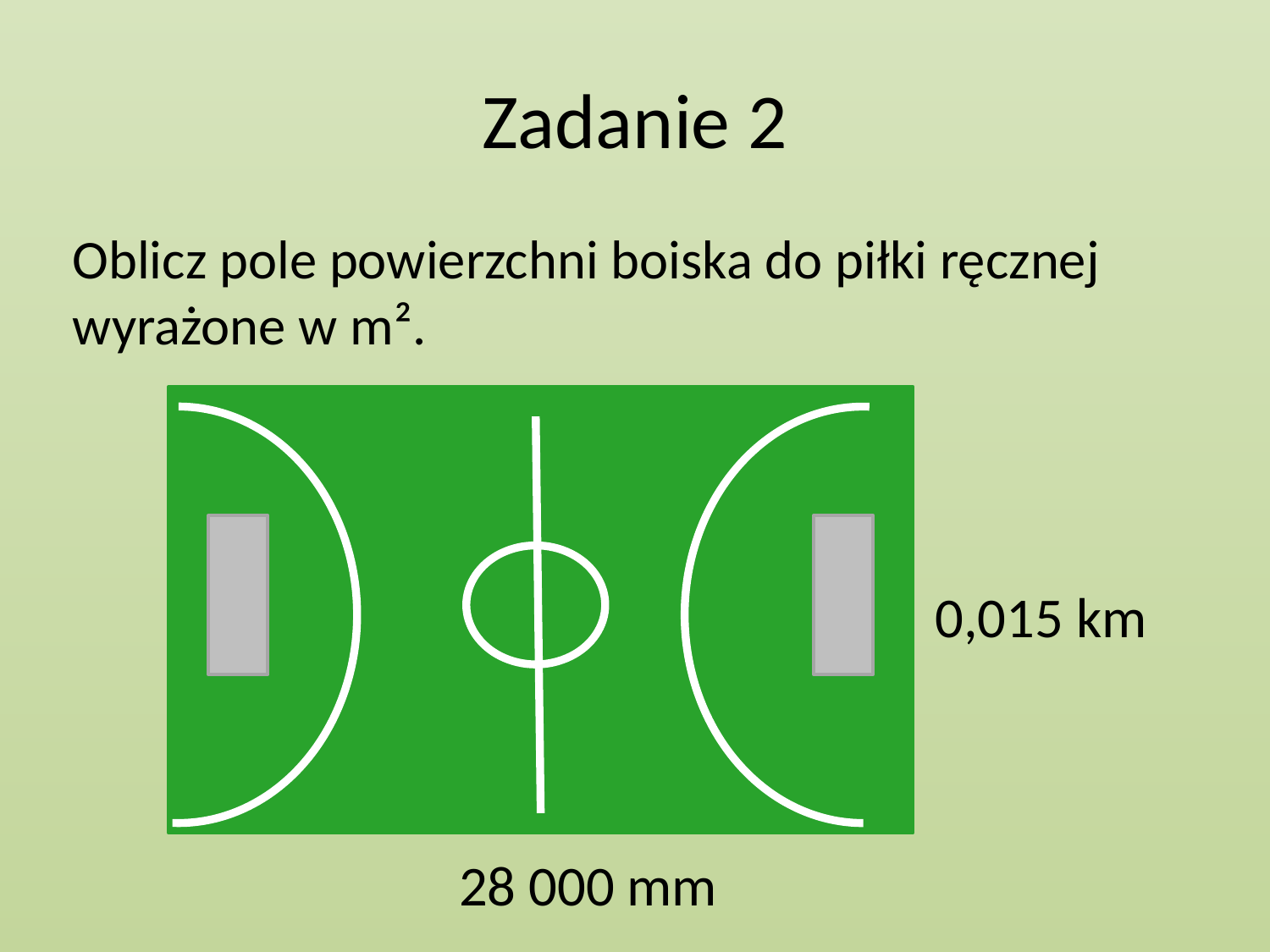

# Zadanie 2
Oblicz pole powierzchni boiska do piłki ręcznej wyrażone w m².

0,015 km
28 000 mm